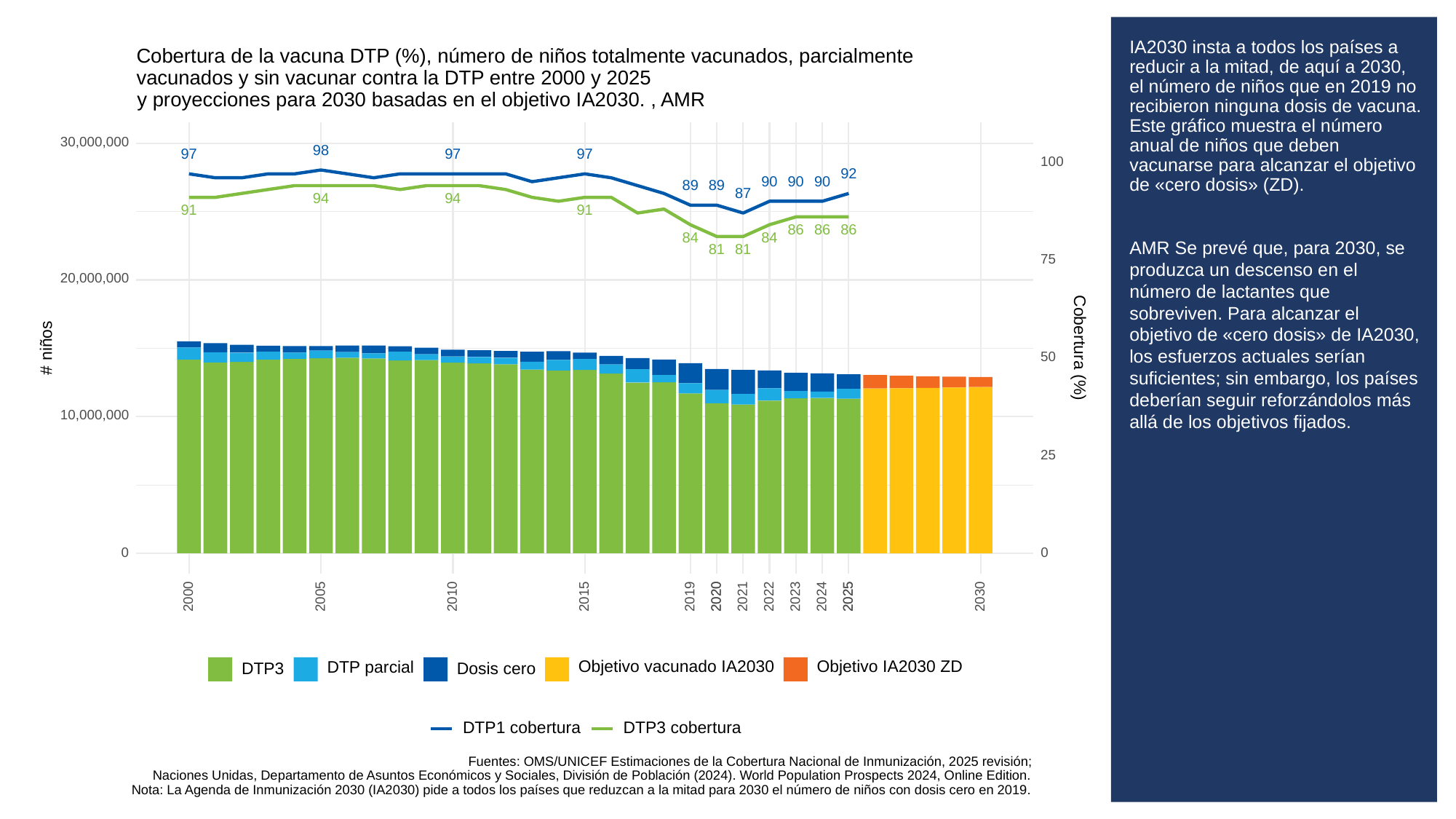

# IA2030 insta a todos los países a reducir a la mitad, de aquí a 2030, el número de niños que en 2019 no recibieron ninguna dosis de vacuna. Este gráfico muestra el número anual de niños que deben vacunarse para alcanzar el objetivo de «cero dosis» (ZD).

AMR Se prevé que, para 2030, se produzca un descenso en el número de lactantes que sobreviven. Para alcanzar el objetivo de «cero dosis» de IA2030, los esfuerzos actuales serían suficientes; sin embargo, los países deberían seguir reforzándolos más allá de los objetivos fijados.

Cobertura de la vacuna DTP (%), número de niños totalmente vacunados, parcialmente
vacunados y sin vacunar contra la DTP entre 2000 y 2025
y proyecciones para 2030 basadas en el objetivo IA2030. , AMR

30,000,000

98
97
97
97
100
92

90
90
90
89
89

87
94
94
91
91

86
86
86
84
84
81
81
75
20,000,000

Cobertura (%)

# niños

50

10,000,000

25

0
0

2023
2030
2000
2005
2010
2015
2019
2020
2020
2021
2022
2024
2025
2025

Objetivo vacunado IA2030
Objetivo IA2030 ZD
DTP parcial
DTP3
Dosis cero
DTP3 cobertura
DTP1 cobertura

Fuentes: OMS/UNICEF Estimaciones de la Cobertura Nacional de Inmunización, 2025 revisión;
Naciones Unidas, Departamento de Asuntos Económicos y Sociales, División de Población (2024). World Population Prospects 2024, Online Edition.
Nota: La Agenda de Inmunización 2030 (IA2030) pide a todos los países que reduzcan a la mitad para 2030 el número de niños con dosis cero en 2019.